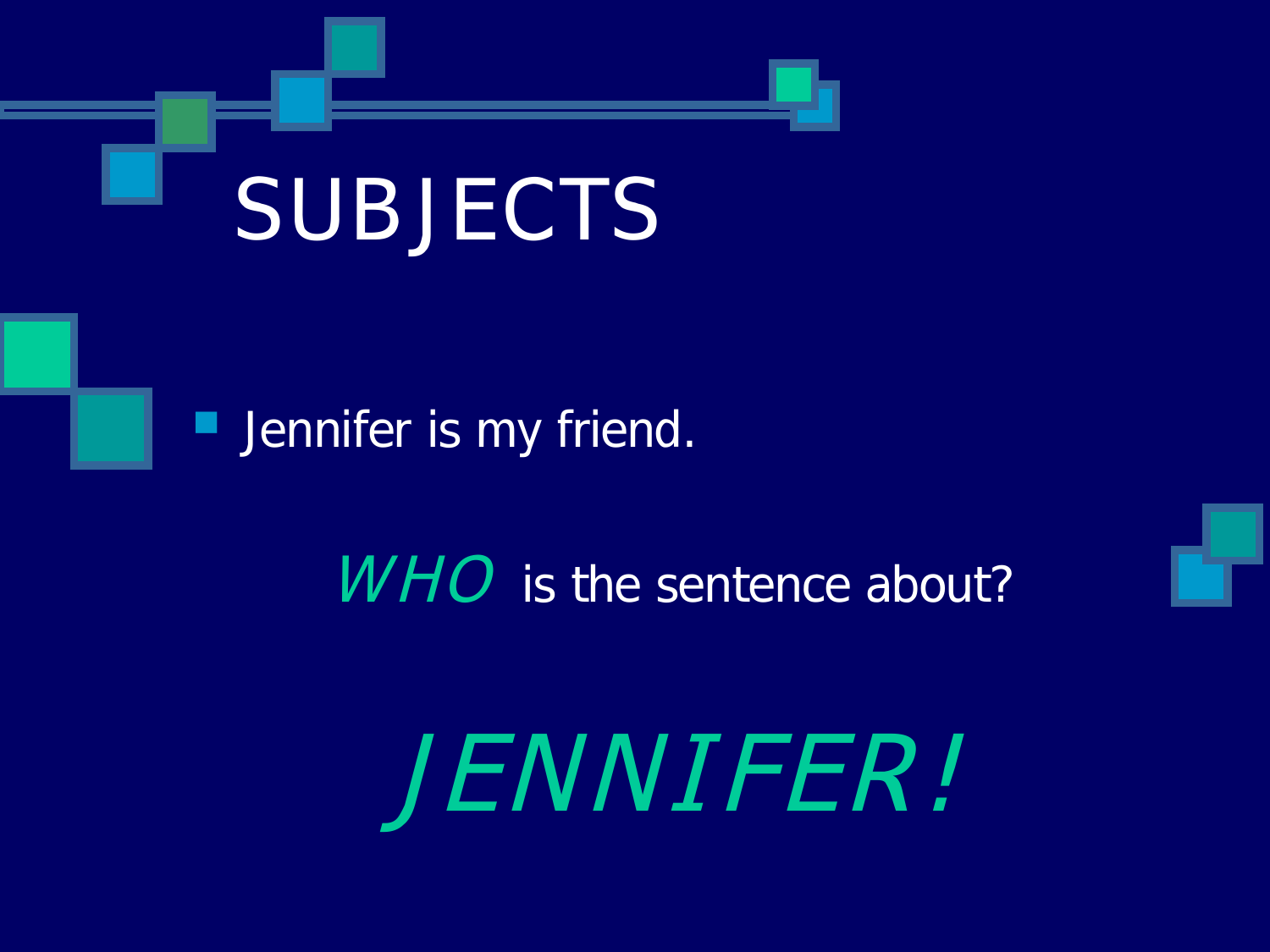

# SUBJECTS
Jennifer is my friend.

WHO  is the sentence about?

JENNIFER!